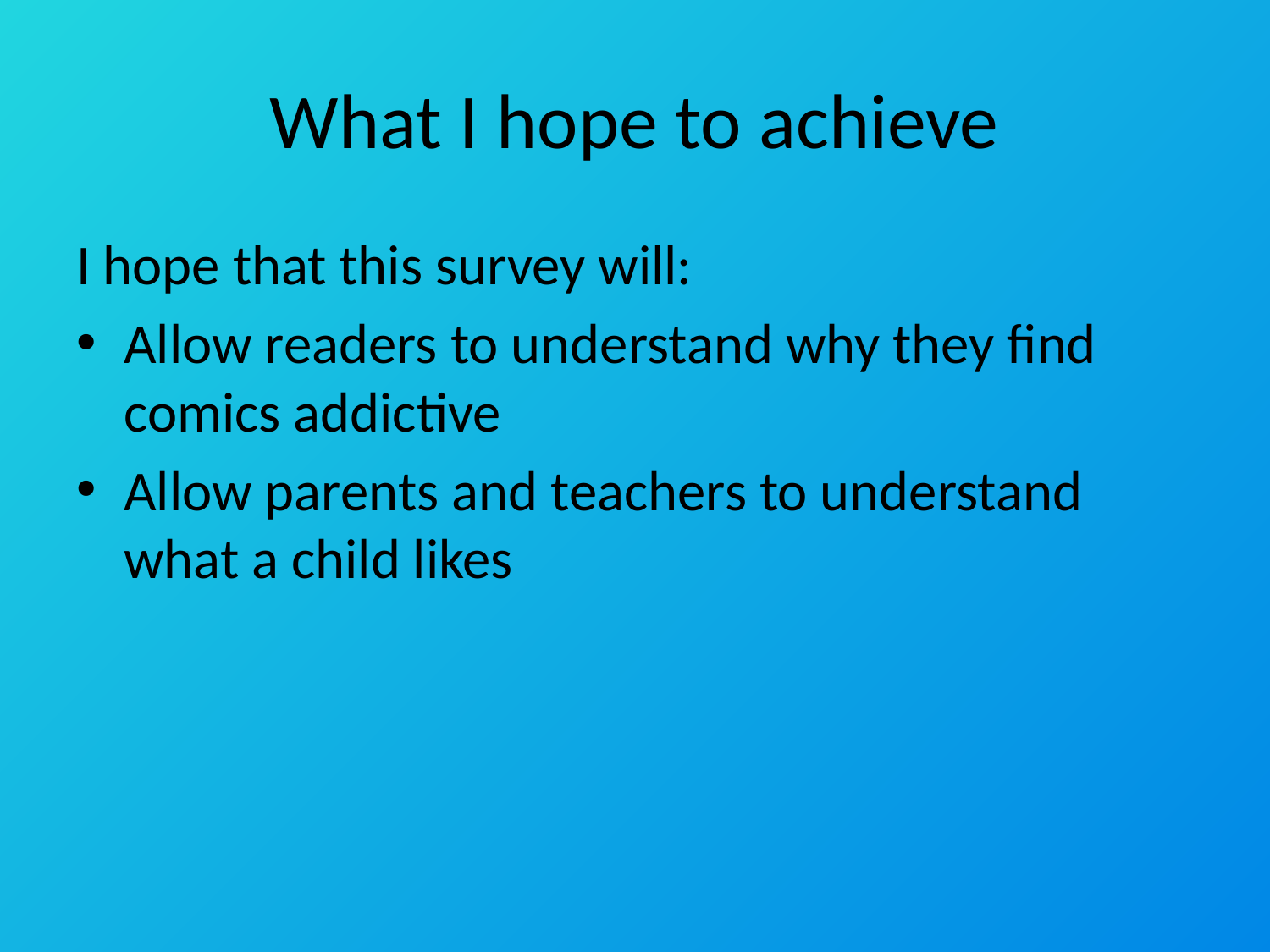

# What I hope to achieve
I hope that this survey will:
Allow readers to understand why they find comics addictive
Allow parents and teachers to understand what a child likes